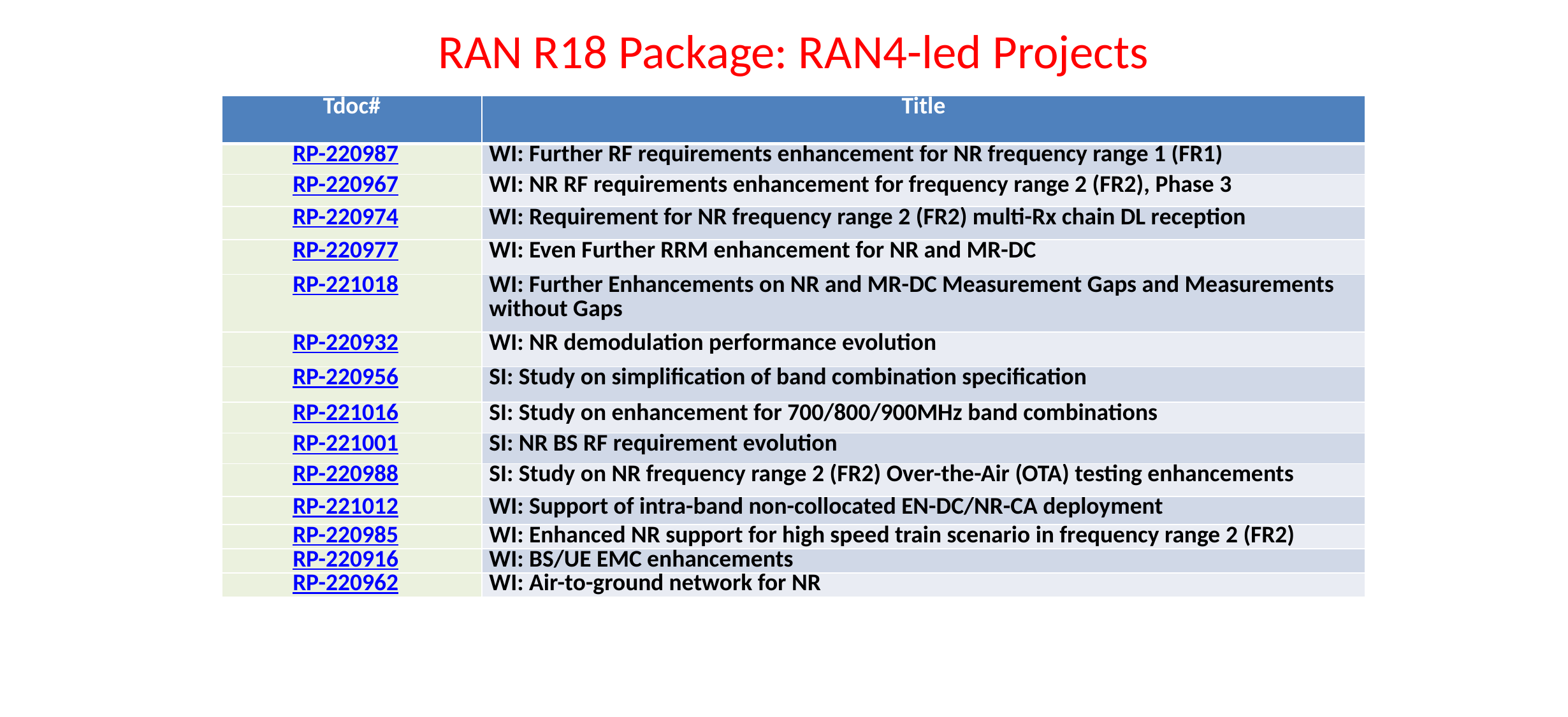

# RAN R18 Package: RAN4-led Projects
| Tdoc# | Title |
| --- | --- |
| RP-220987 | WI: Further RF requirements enhancement for NR frequency range 1 (FR1) |
| RP-220967 | WI: NR RF requirements enhancement for frequency range 2 (FR2), Phase 3 |
| RP-220974 | WI: Requirement for NR frequency range 2 (FR2) multi-Rx chain DL reception |
| RP-220977 | WI: Even Further RRM enhancement for NR and MR-DC |
| RP-221018 | WI: Further Enhancements on NR and MR-DC Measurement Gaps and Measurements without Gaps |
| RP-220932 | WI: NR demodulation performance evolution |
| RP-220956 | SI: Study on simplification of band combination specification |
| RP-221016 | SI: Study on enhancement for 700/800/900MHz band combinations |
| RP-221001 | SI: NR BS RF requirement evolution |
| RP-220988 | SI: Study on NR frequency range 2 (FR2) Over-the-Air (OTA) testing enhancements |
| RP-221012 | WI: Support of intra-band non-collocated EN-DC/NR-CA deployment |
| RP-220985 | WI: Enhanced NR support for high speed train scenario in frequency range 2 (FR2) |
| RP-220916 | WI: BS/UE EMC enhancements |
| RP-220962 | WI: Air-to-ground network for NR |